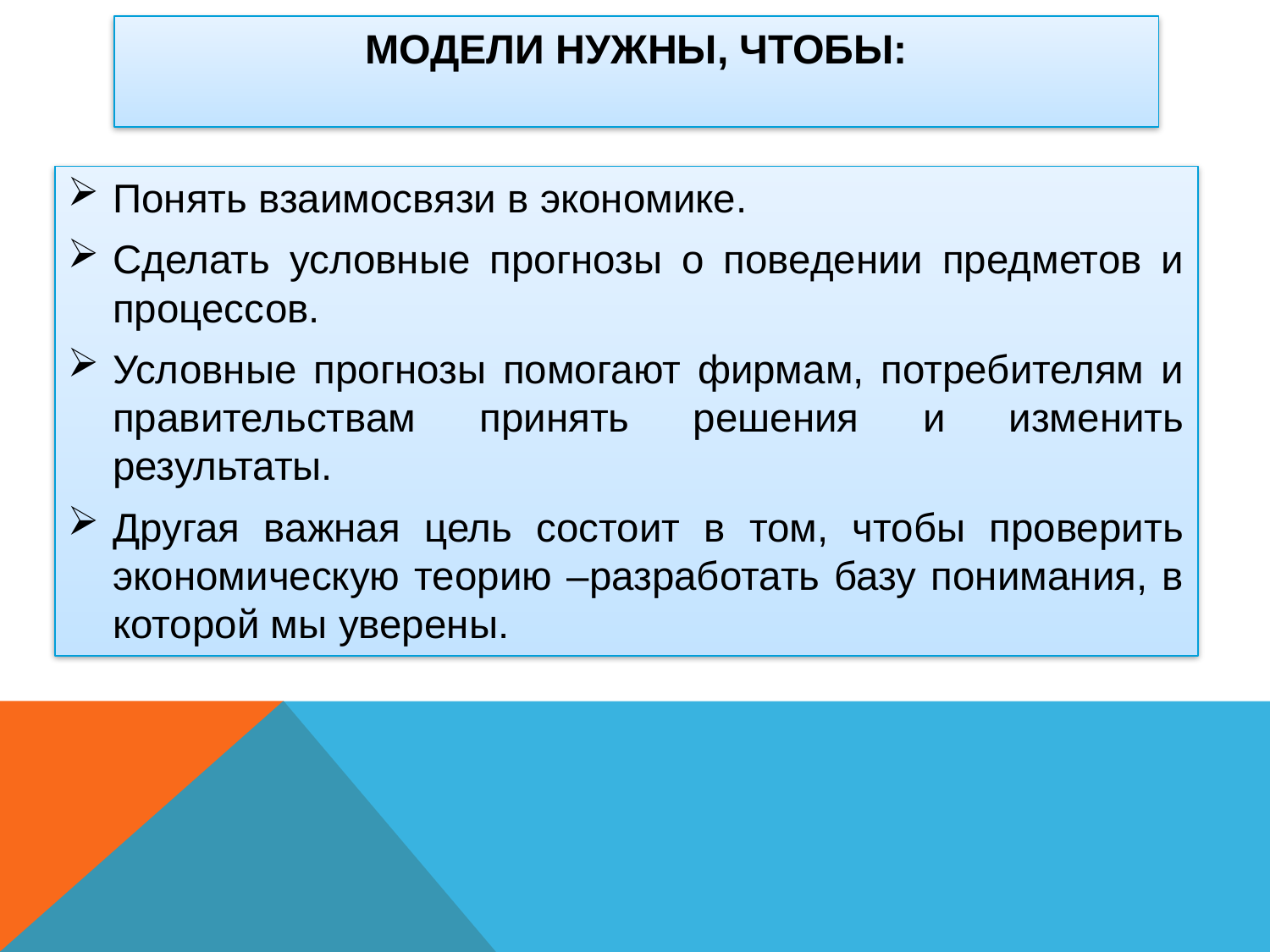

# Модели нужны, чтобы:
Понять взаимосвязи в экономике.
Сделать условные прогнозы о поведении предметов и процессов.
Условные прогнозы помогают фирмам, потребителям и правительствам принять решения и изменить результаты.
Другая важная цель состоит в том, чтобы проверить экономическую теорию –разработать базу понимания, в которой мы уверены.